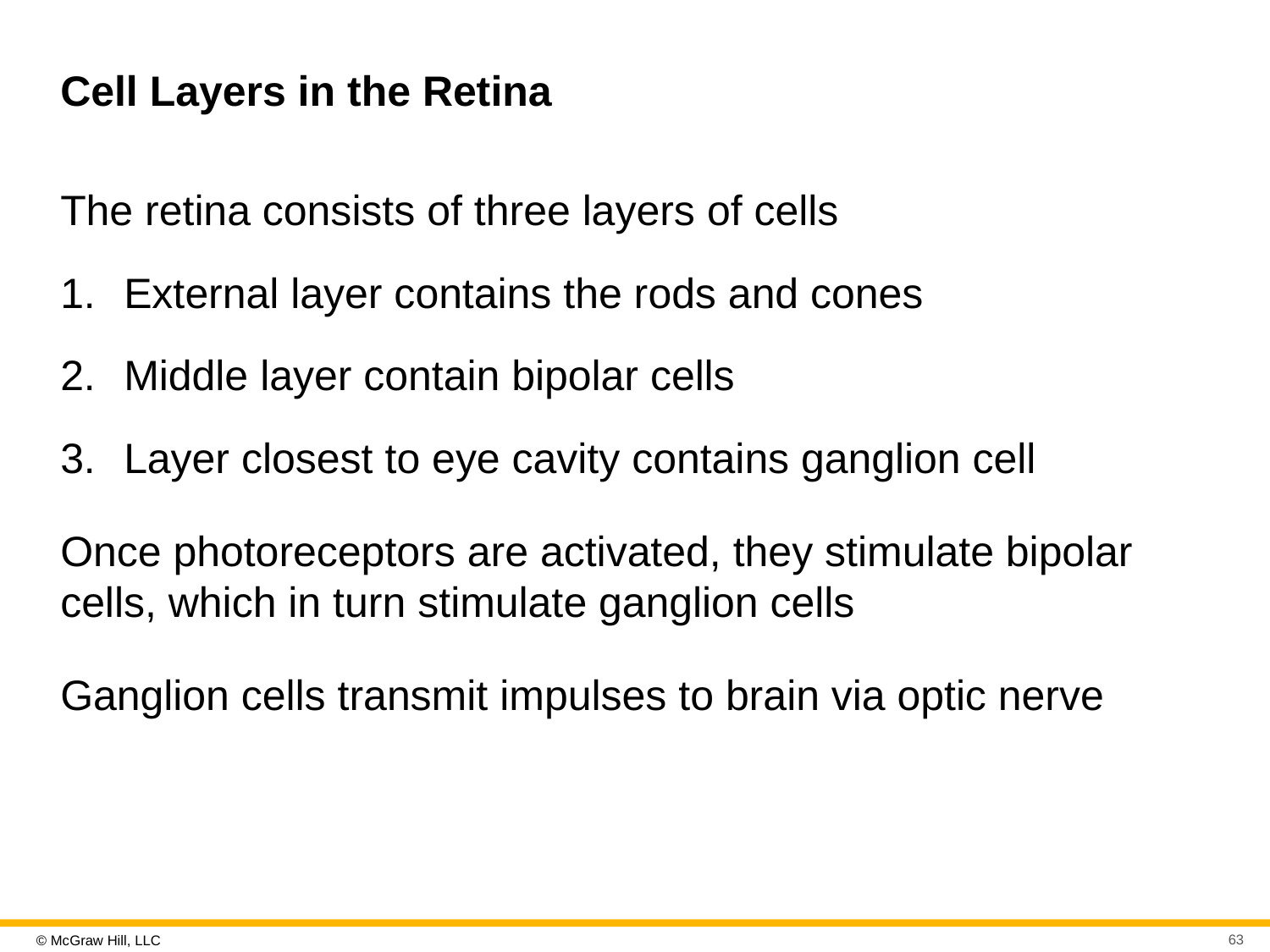

# Cell Layers in the Retina
The retina consists of three layers of cells
External layer contains the rods and cones
Middle layer contain bipolar cells
Layer closest to eye cavity contains ganglion cell
Once photoreceptors are activated, they stimulate bipolar cells, which in turn stimulate ganglion cells
Ganglion cells transmit impulses to brain via optic nerve
63